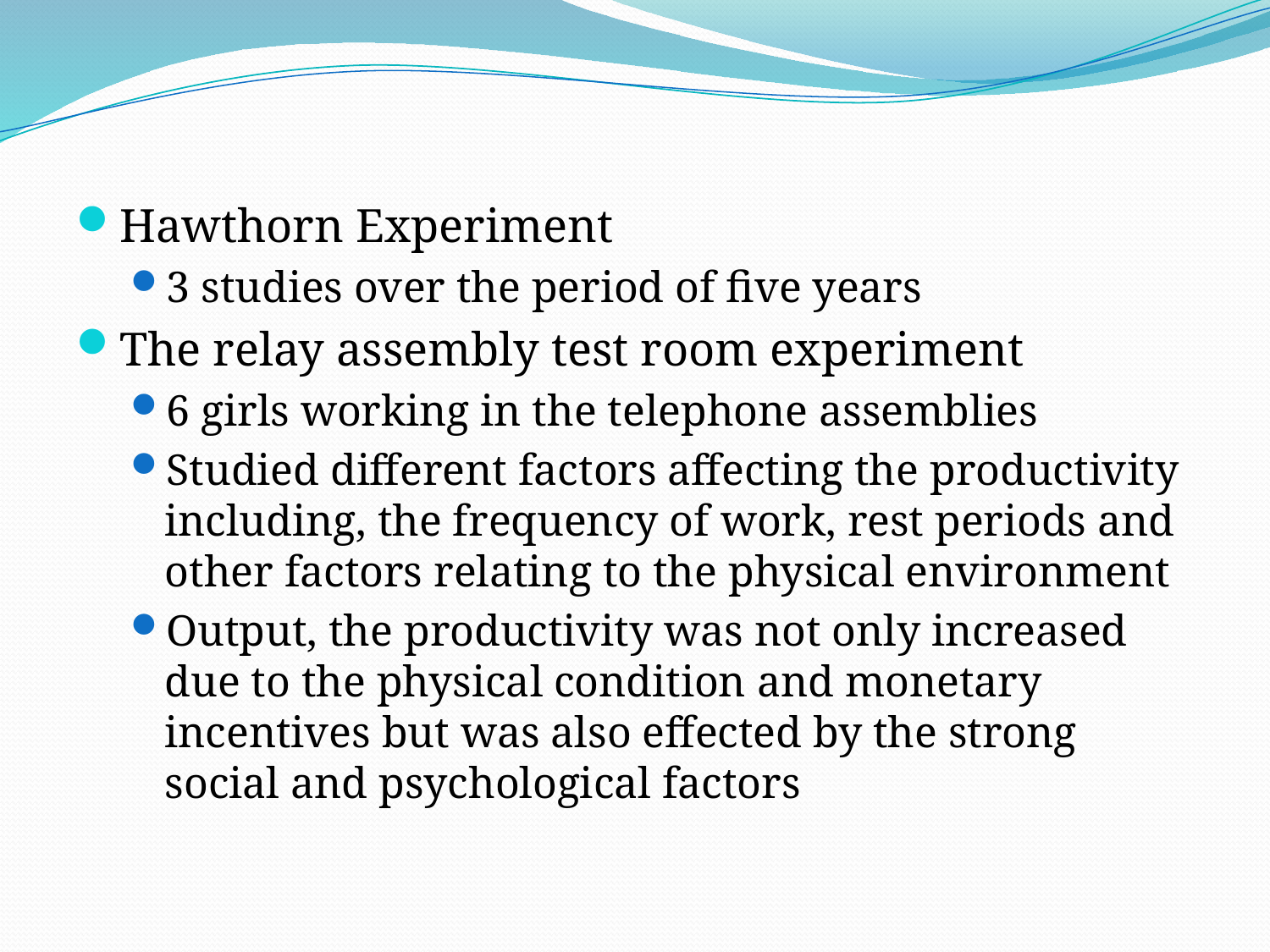

#
Hawthorn Experiment
3 studies over the period of five years
The relay assembly test room experiment
6 girls working in the telephone assemblies
Studied different factors affecting the productivity including, the frequency of work, rest periods and other factors relating to the physical environment
Output, the productivity was not only increased due to the physical condition and monetary incentives but was also effected by the strong social and psychological factors